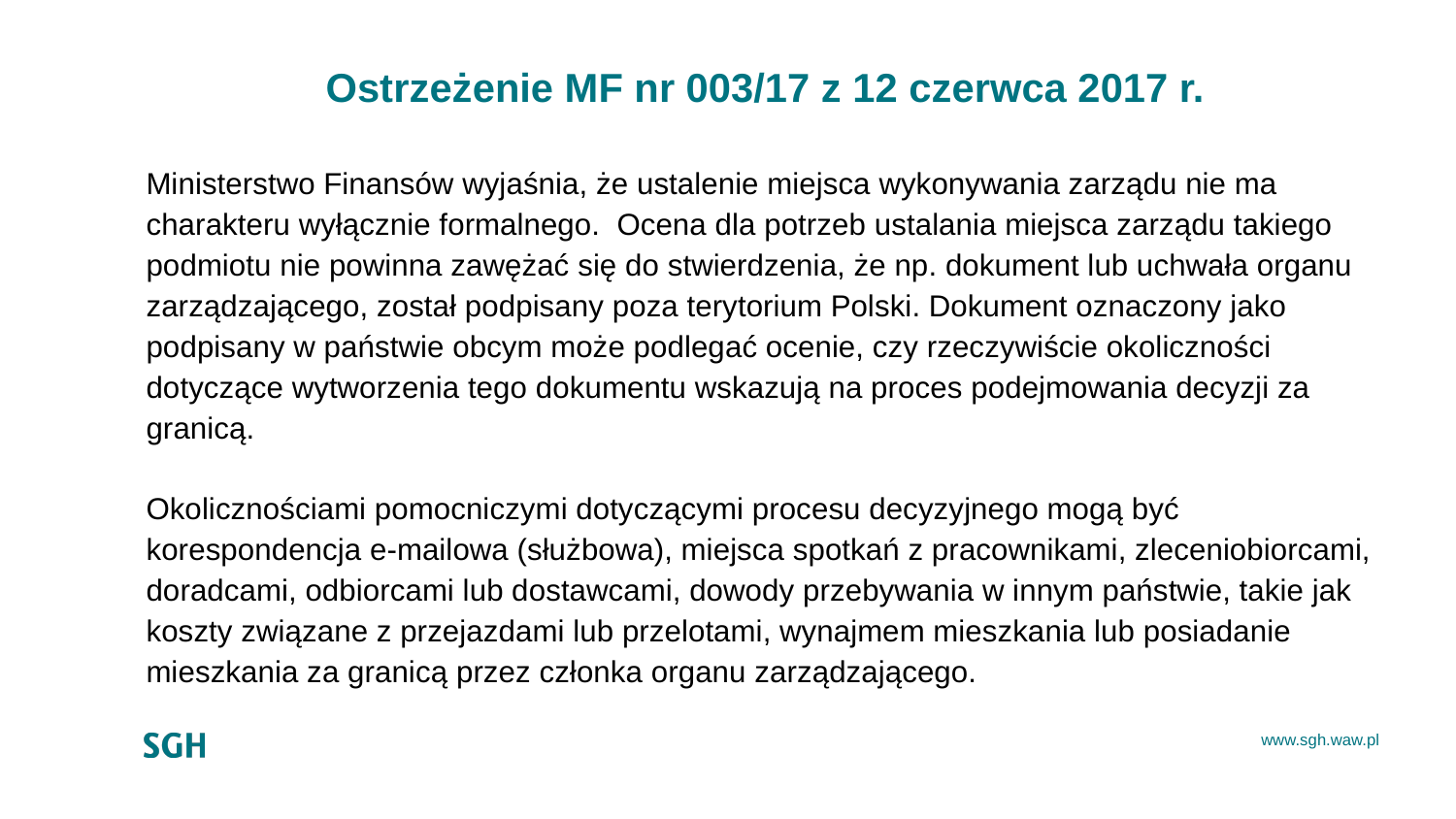

# Ostrzeżenie MF nr 003/17 z 12 czerwca 2017 r.
Ministerstwo Finansów wyjaśnia, że ustalenie miejsca wykonywania zarządu nie ma charakteru wyłącznie formalnego.  Ocena dla potrzeb ustalania miejsca zarządu takiego podmiotu nie powinna zawężać się do stwierdzenia, że np. dokument lub uchwała organu zarządzającego, został podpisany poza terytorium Polski. Dokument oznaczony jako podpisany w państwie obcym może podlegać ocenie, czy rzeczywiście okoliczności dotyczące wytworzenia tego dokumentu wskazują na proces podejmowania decyzji za granicą.
Okolicznościami pomocniczymi dotyczącymi procesu decyzyjnego mogą być korespondencja e-mailowa (służbowa), miejsca spotkań z pracownikami, zleceniobiorcami, doradcami, odbiorcami lub dostawcami, dowody przebywania w innym państwie, takie jak koszty związane z przejazdami lub przelotami, wynajmem mieszkania lub posiadanie mieszkania za granicą przez członka organu zarządzającego.